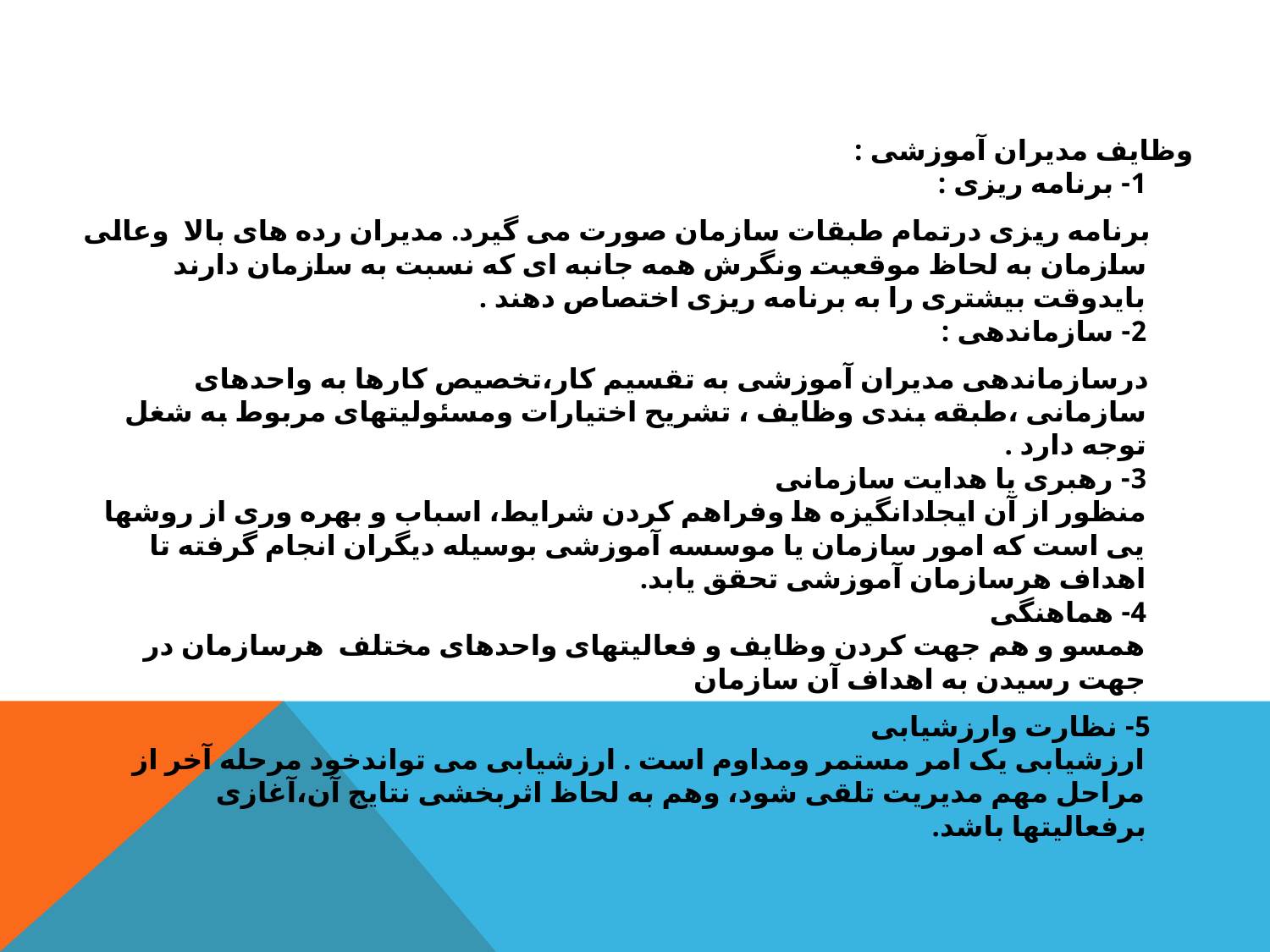

وظایف مدیران آموزشی :
1- برنامه ریزی :
      برنامه ریزی درتمام طبقات سازمان صورت می گیرد. مدیران رده های بالا  وعالی سازمان به لحاظ موقعیت ونگرش همه جانبه ای که نسبت به سازمان دارند بایدوقت بیشتری را به برنامه ریزی اختصاص دهند .
2- سازماندهی :
      درسازماندهی مدیران آموزشی به تقسیم کار،تخصیص کارها به واحدهای سازمانی ،طبقه بندی وظایف ، تشریح اختیارات ومسئولیتهای مربوط به شغل توجه دارد .
3- رهبری یا هدایت سازمانی
منظور از آن ایجادانگیزه ها وفراهم کردن شرایط، اسباب و بهره وری از روشها  یی است که امور سازمان یا موسسه آموزشی بوسیله دیگران انجام گرفته تا اهداف هرسازمان آموزشی تحقق یابد.
4- هماهنگی
همسو و هم جهت کردن وظایف و فعالیتهای واحدهای مختلف  هرسازمان در جهت رسیدن به اهداف آن سازمان
      5- نظارت وارزشیابی
ارزشیابی یک امر مستمر ومداوم است . ارزشیابی می تواندخود مرحله آخر از مراحل مهم مدیریت تلقی شود، وهم به لحاظ اثربخشی نتایج آن،آغازی برفعالیتها باشد.